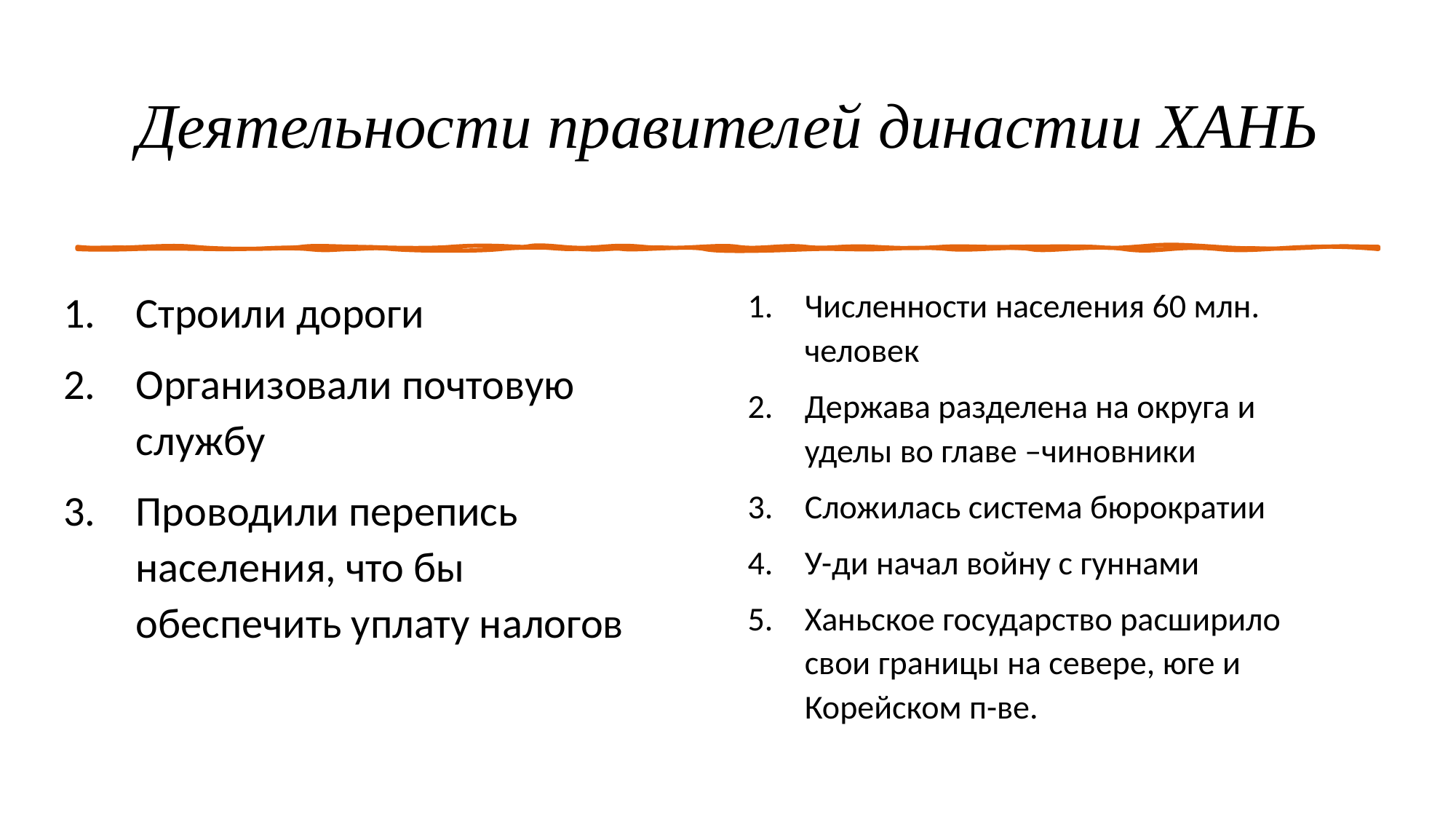

# Деятельности правителей династии ХАНЬ
Строили дороги
Организовали почтовую службу
Проводили перепись населения, что бы обеспечить уплату налогов
Численности населения 60 млн. человек
Держава разделена на округа и уделы во главе –чиновники
Сложилась система бюрократии
У-ди начал войну с гуннами
Ханьское государство расширило свои границы на севере, юге и Корейском п-ве.